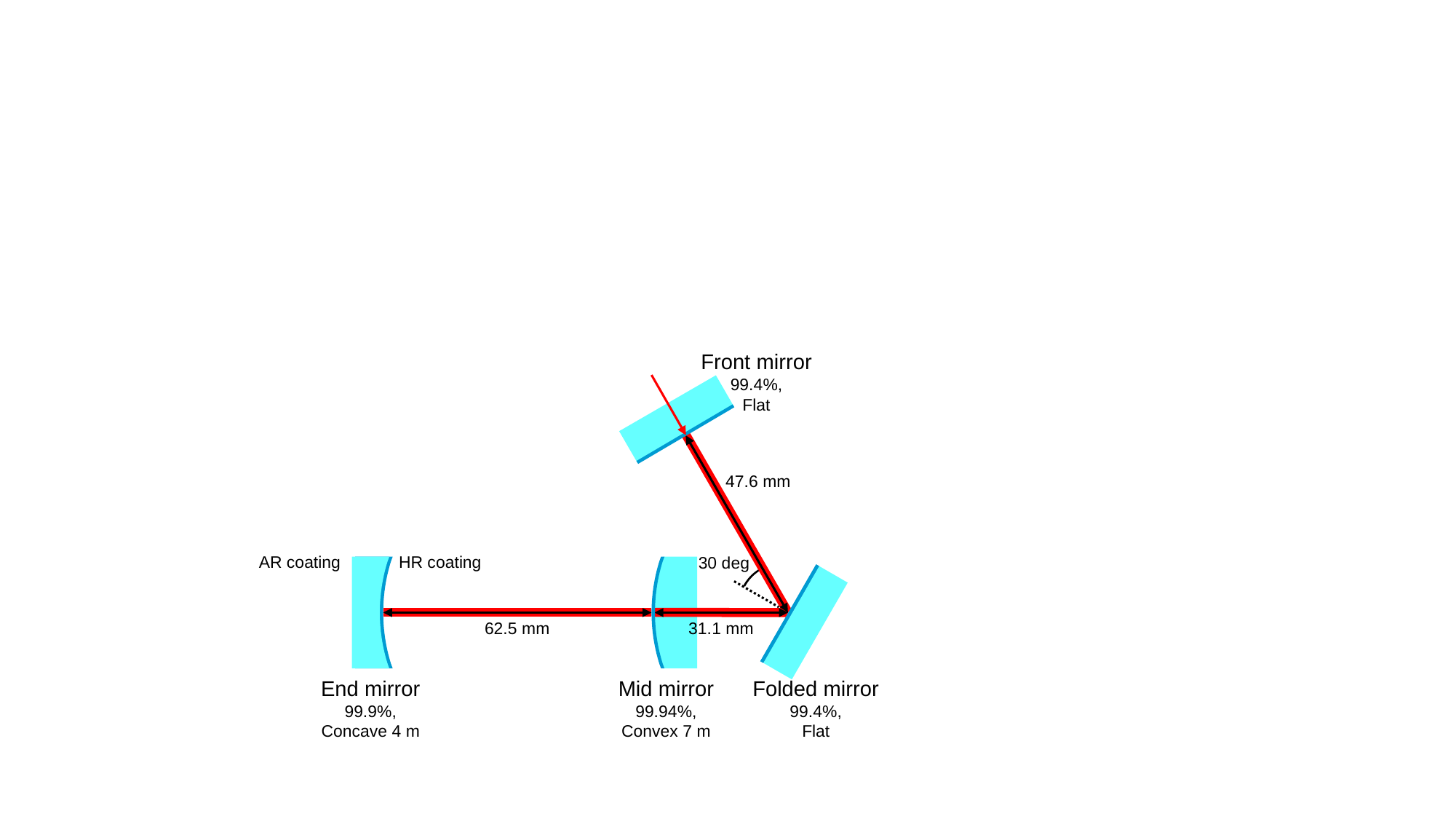

Front mirror
99.4%,
Flat

47.6 mm
AR coating
HR coating
30 deg

62.5 mm
31.1 mm
End mirror
99.9%,
Concave 4 m
Mid mirror
99.94%,
Convex 7 m
Folded mirror
99.4%,
Flat